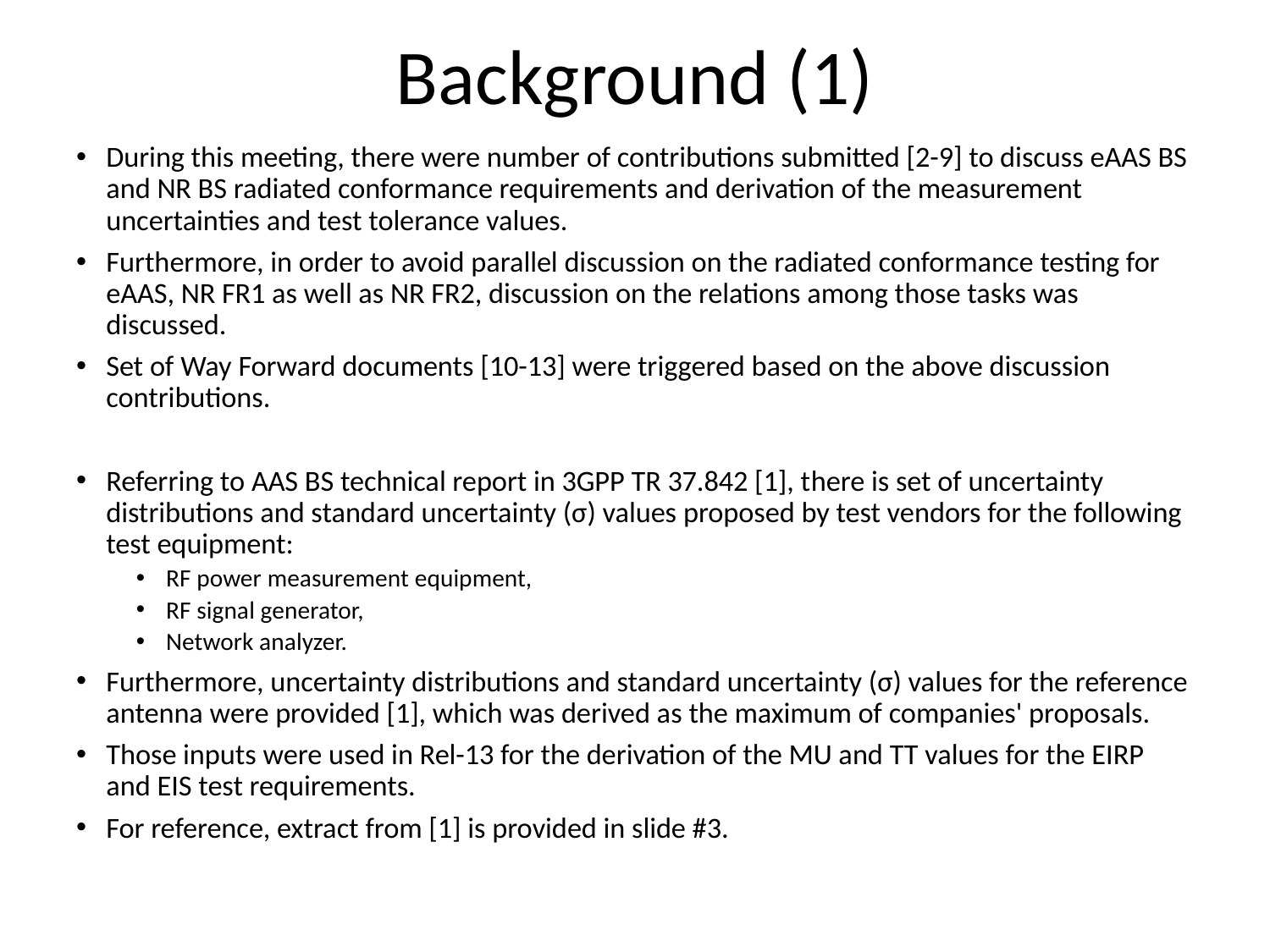

# Background (1)

During this meeting, there were number of contributions submitted [2-9] to discuss eAAS BS and NR BS radiated conformance requirements and derivation of the measurement uncertainties and test tolerance values.
Furthermore, in order to avoid parallel discussion on the radiated conformance testing for eAAS, NR FR1 as well as NR FR2, discussion on the relations among those tasks was discussed.
Set of Way Forward documents [10-13] were triggered based on the above discussion contributions.

Referring to AAS BS technical report in 3GPP TR 37.842 [1], there is set of uncertainty distributions and standard uncertainty (σ) values proposed by test vendors for the following test equipment:
RF power measurement equipment,
RF signal generator,
Network analyzer.
Furthermore, uncertainty distributions and standard uncertainty (σ) values for the reference antenna were provided [1], which was derived as the maximum of companies' proposals.
Those inputs were used in Rel-13 for the derivation of the MU and TT values for the EIRP and EIS test requirements.
For reference, extract from [1] is provided in slide #3.